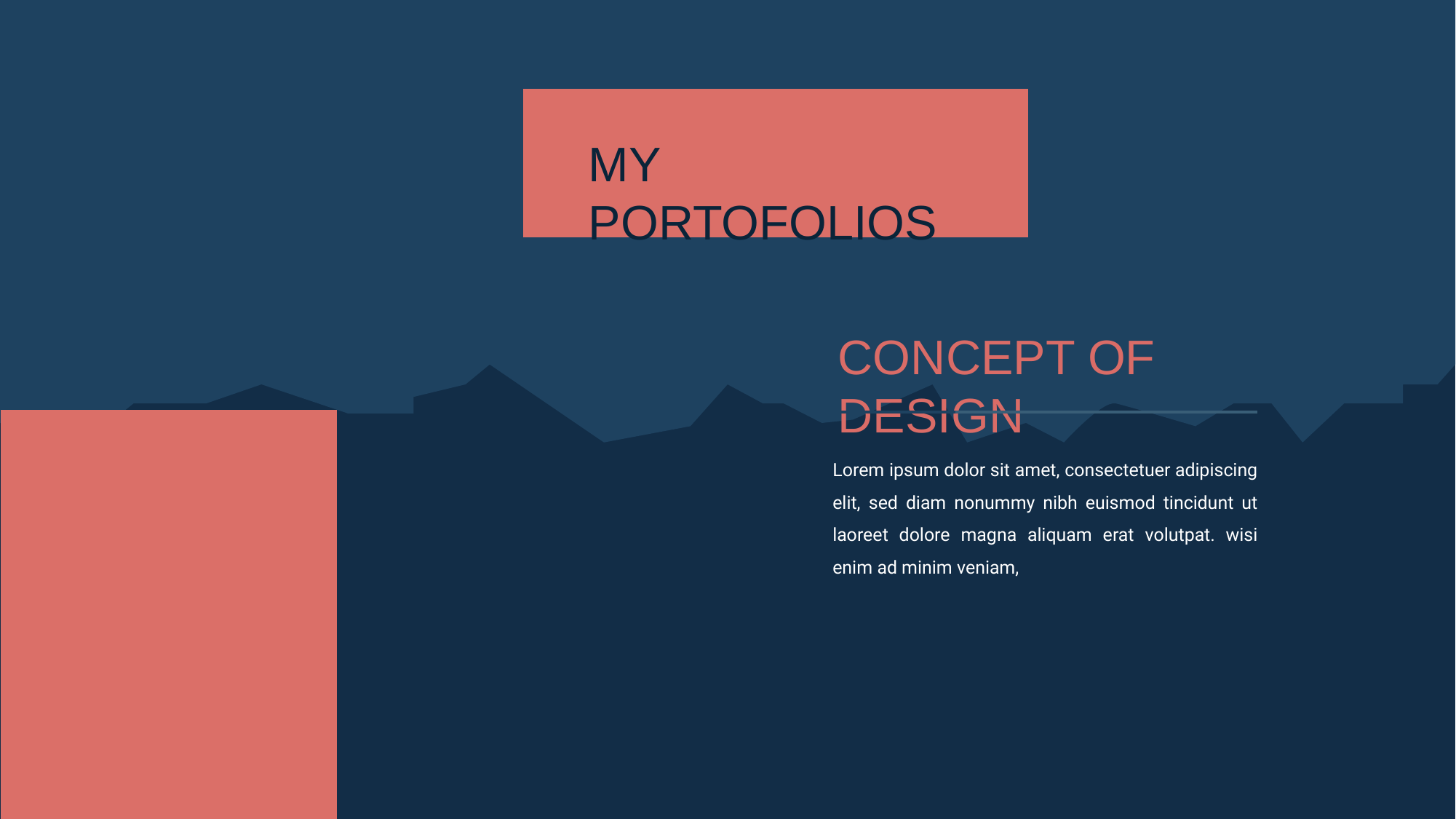

MY PORTOFOLIOS

CONCEPT OF DESIGN

Lorem ipsum dolor sit amet, consectetuer adipiscing elit, sed diam nonummy nibh euismod tincidunt ut laoreet dolore magna aliquam erat volutpat. wisi enim ad minim veniam,